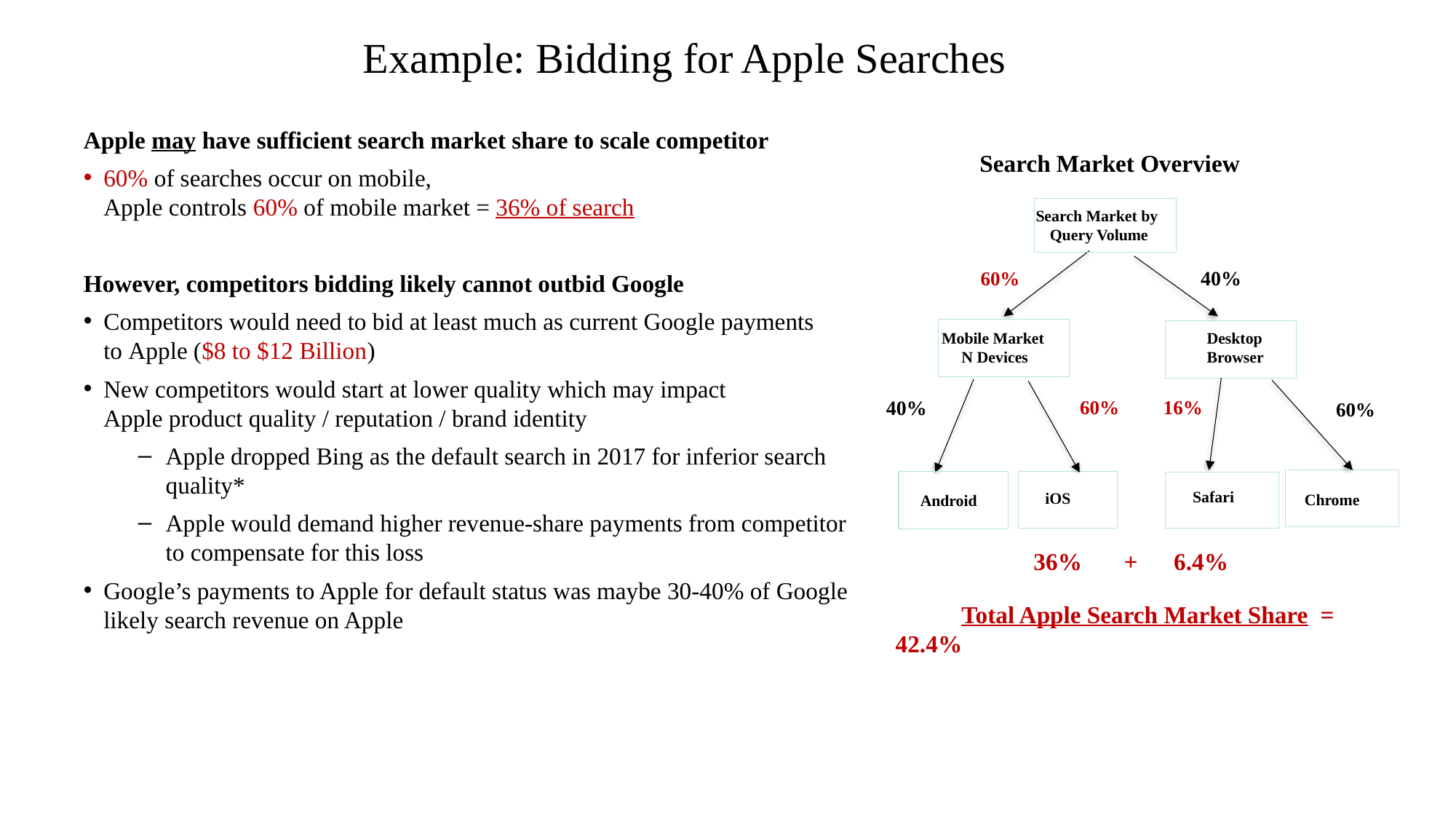

# Example: Bidding for Apple Searches
Apple may have sufficient search market share to scale competitor
60% of searches occur on mobile,
Apple controls 60% of mobile market = 36% of search

However, competitors bidding likely cannot outbid Google
Competitors would need to bid at least much as current Google payments to Apple ($8 to $12 Billion)
New competitors would start at lower quality which may impact Apple product quality / reputation / brand identity
Apple dropped Bing as the default search in 2017 for inferior search quality*
Apple would demand higher revenue-share payments from competitor to compensate for this loss
Google’s payments to Apple for default status was maybe 30-40% of Google likely search revenue on Apple

Search Market Overview

Search Market by
Query Volume
40%
60%

Mobile Market
N Devices

Desktop
Browser
16%
40%
60%
60%

Chrome

Android

iOS

Safari
                       36%       +      6.4%

           Total Apple Search Market Share  = 42.4%